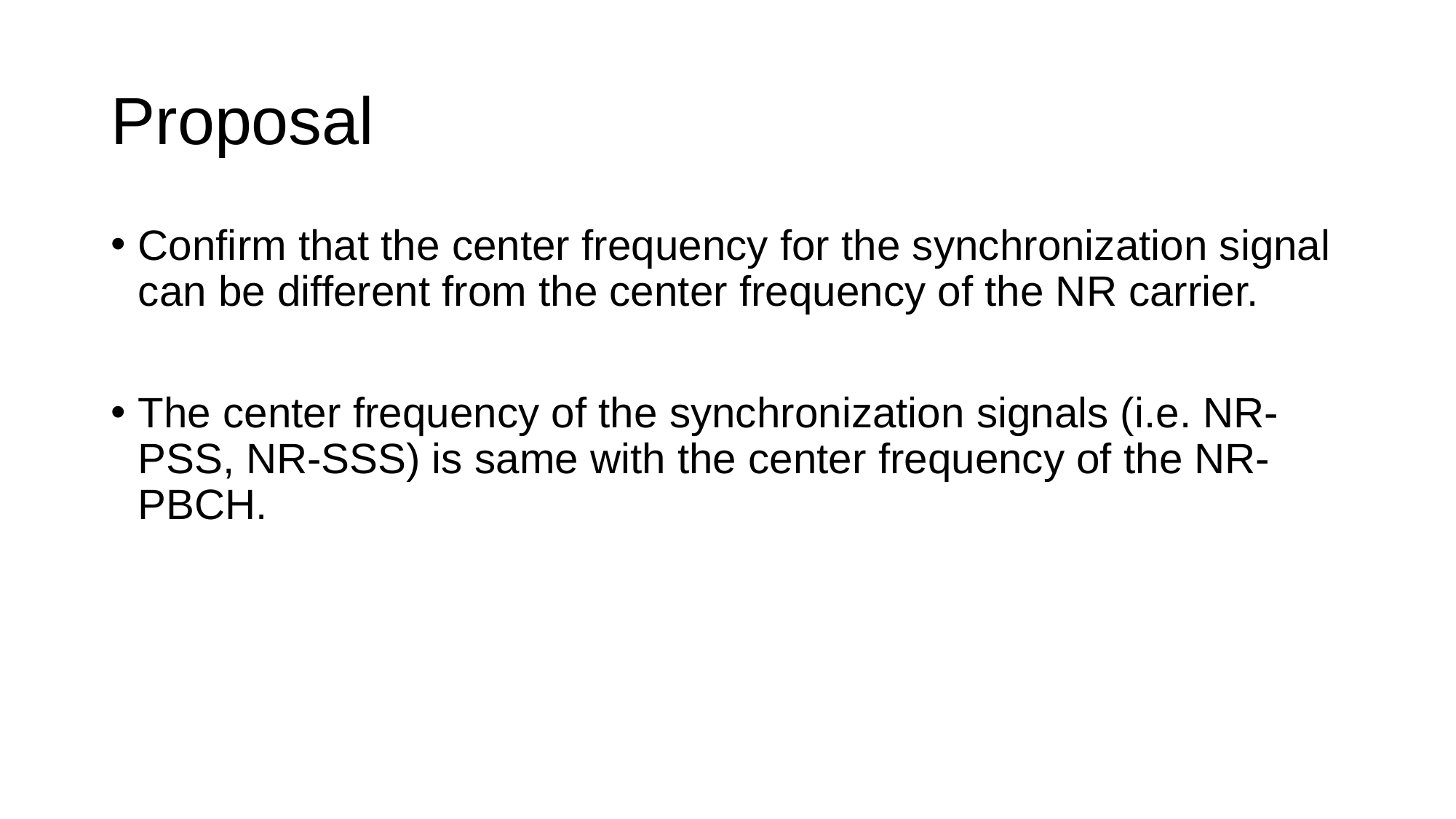

# Proposal
Confirm that the center frequency for the synchronization signal can be different from the center frequency of the NR carrier.

The center frequency of the synchronization signals (i.e. NR-PSS, NR-SSS) is same with the center frequency of the NR-PBCH.